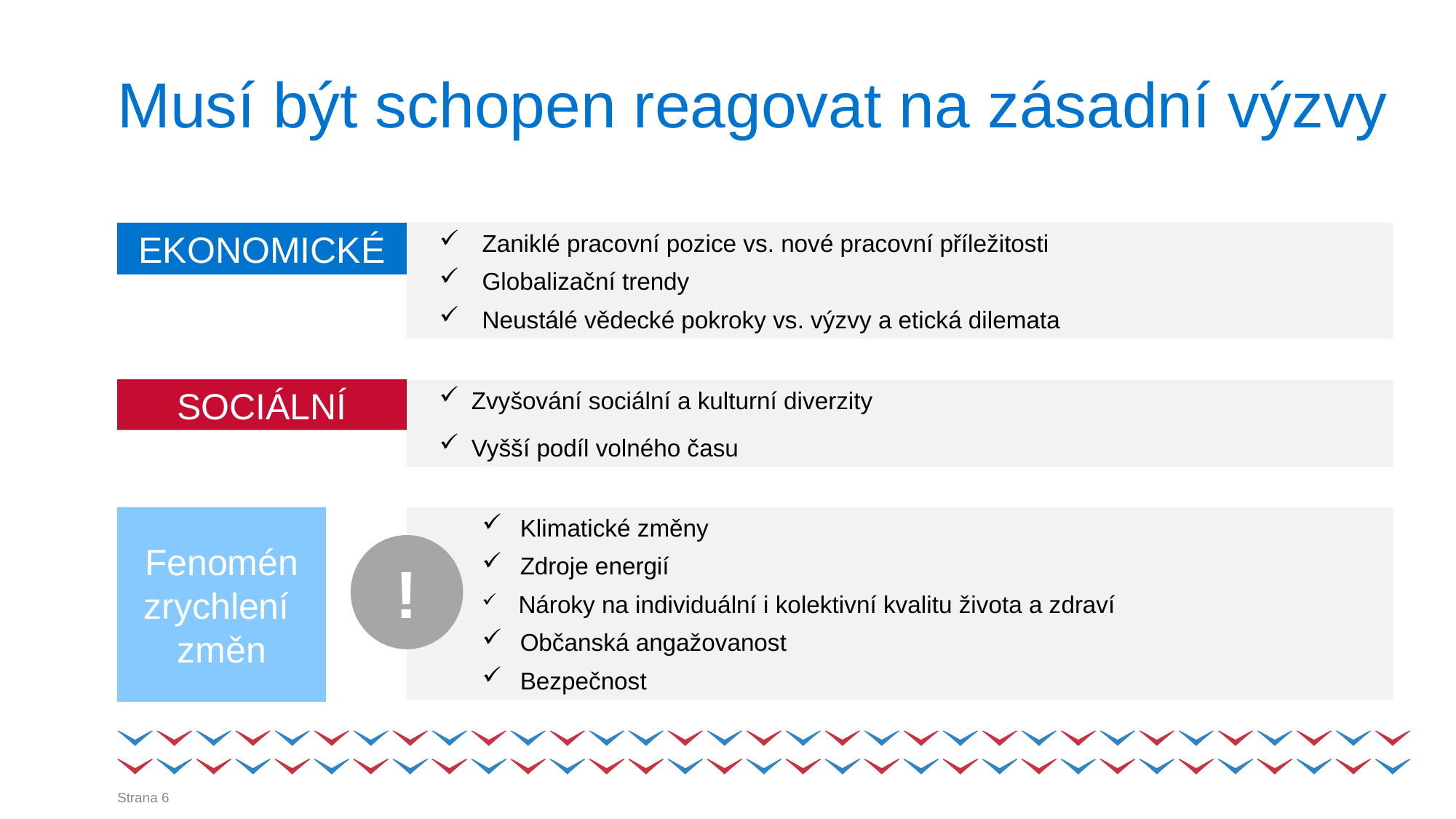

# Musí být schopen reagovat na zásadní výzvy
Zaniklé pracovní pozice vs. nové pracovní příležitosti
Globalizační trendy
Neustálé vědecké pokroky vs. výzvy a etická dilemata
EKONOMICKÉ
SOCIÁLNÍ
Zvyšování sociální a kulturní diverzity
Vyšší podíl volného času
 Klimatické změny
 Zdroje energií
 Nároky na individuální i kolektivní kvalitu života a zdraví
 Občanská angažovanost
 Bezpečnost
Fenomén zrychlení
změn
!